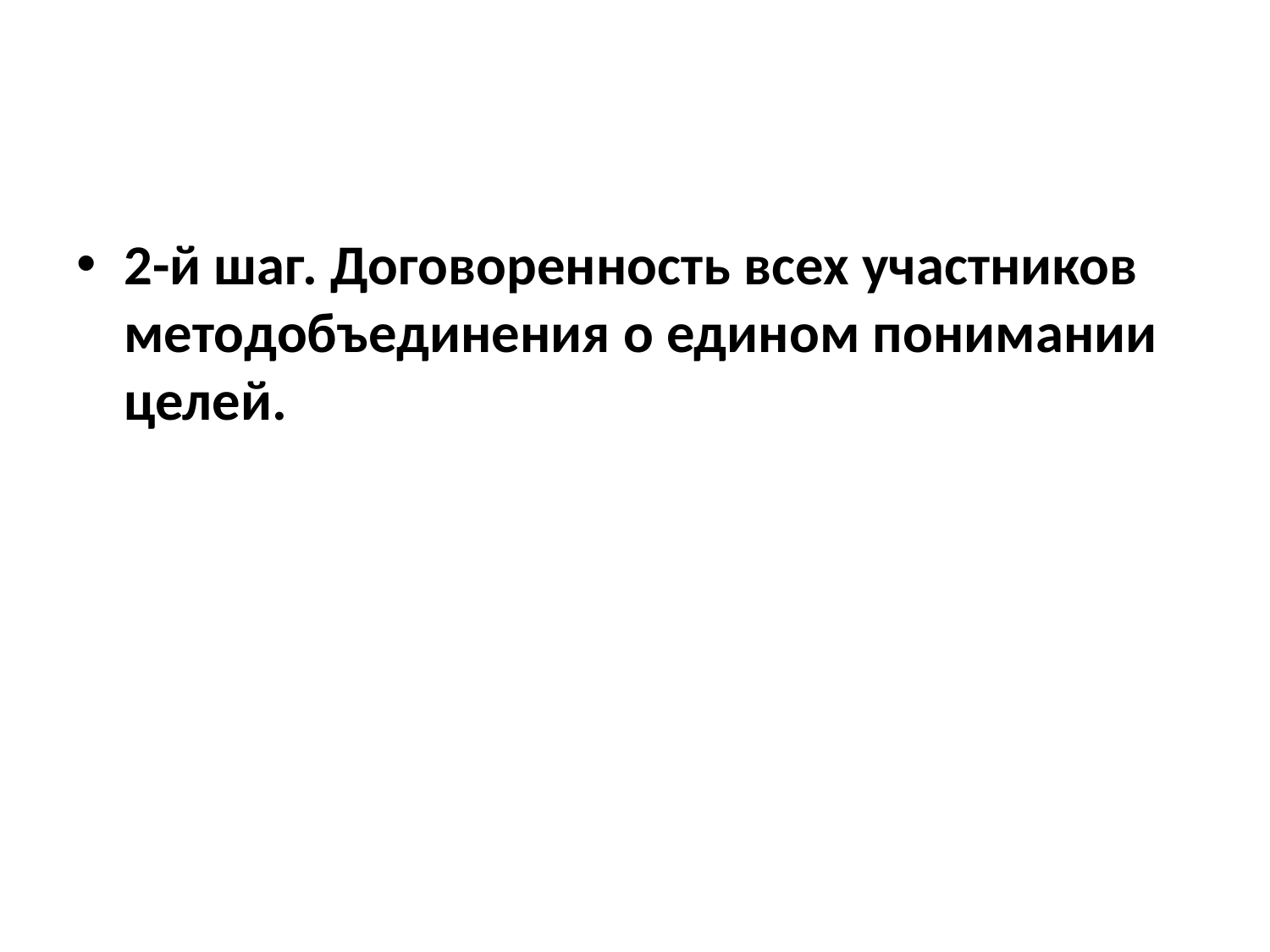

#
2-й шаг. Договоренность всех участников методобъединения о едином понимании целей.